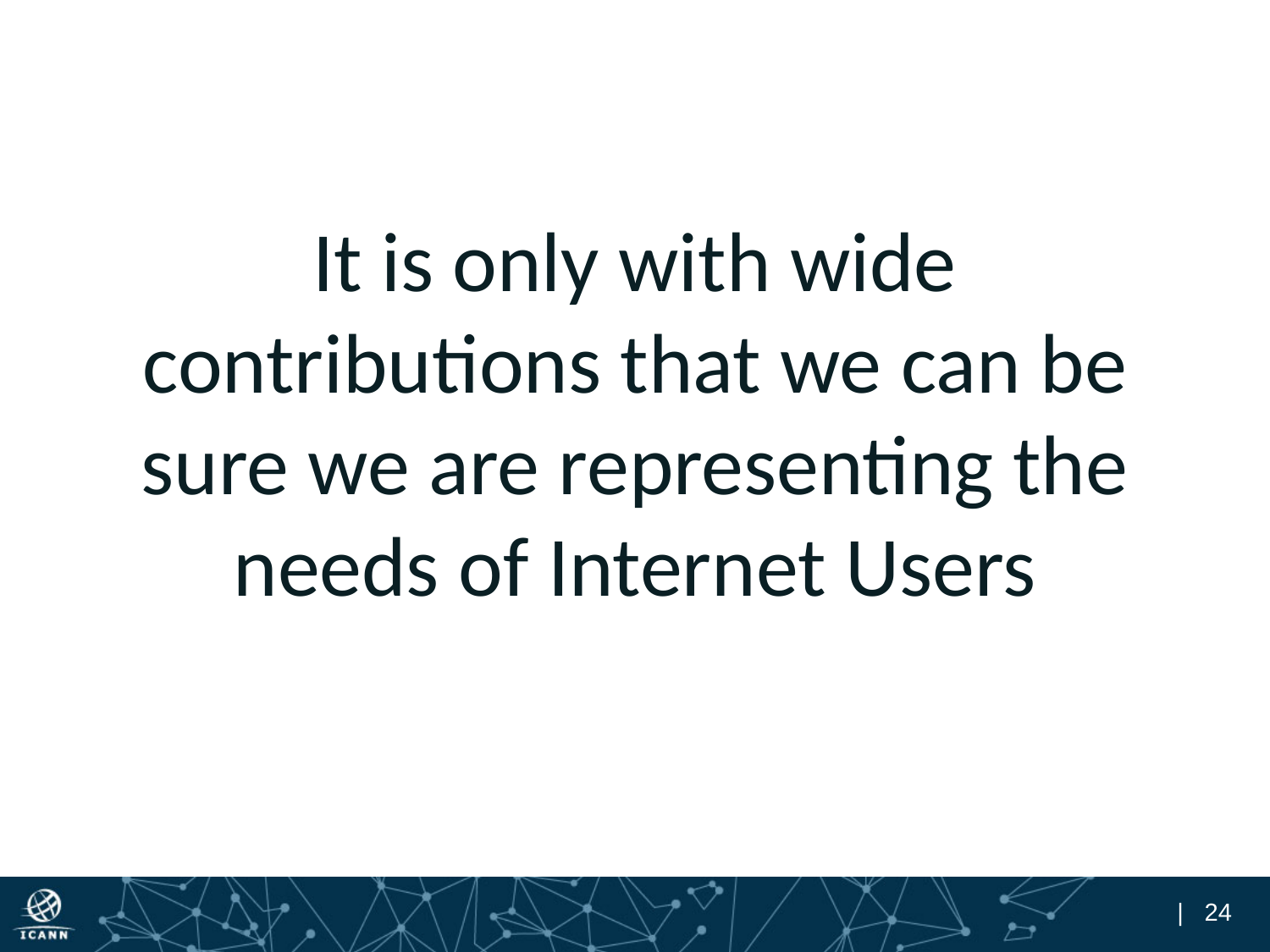

#
It is only with wide contributions that we can be sure we are representing the needs of Internet Users